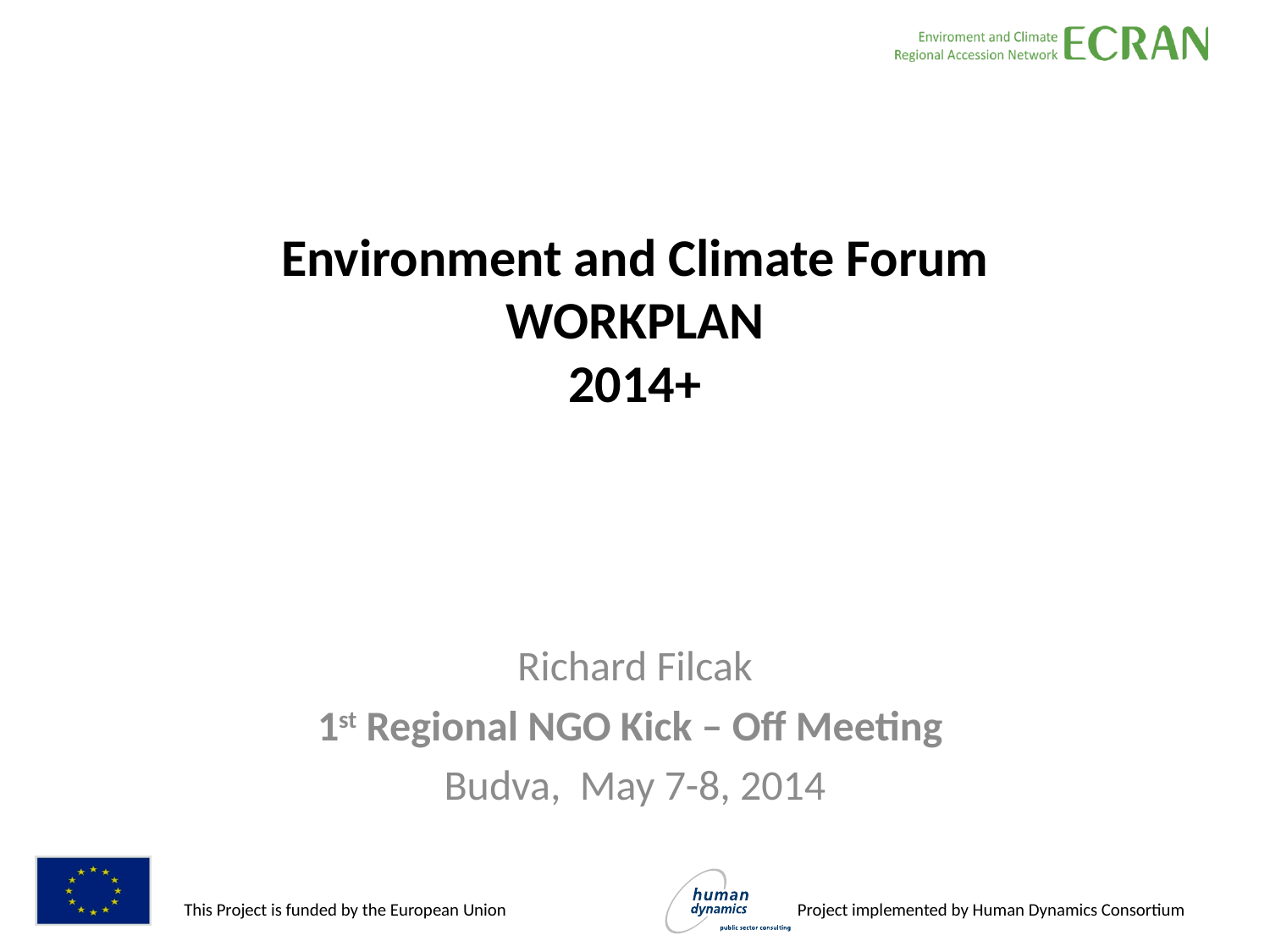

# Environment and Climate Forum WORKPLAN 2014+
Richard Filcak
1st Regional NGO Kick – Off Meeting
Budva,  May 7-8, 2014